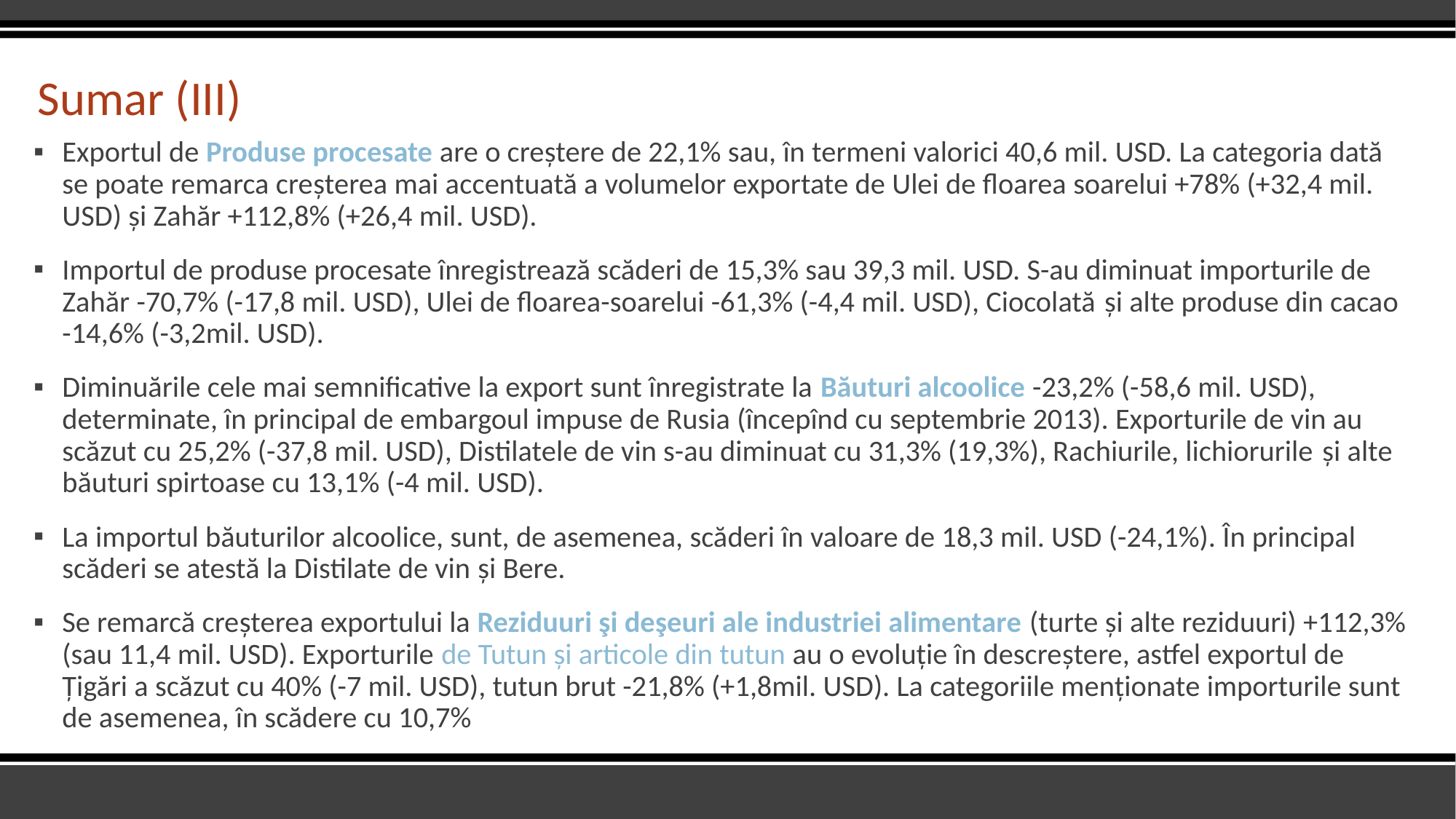

# Sumar (III)
Exportul de Produse procesate are o creștere de 22,1% sau, în termeni valorici 40,6 mil. USD. La categoria dată se poate remarca creșterea mai accentuată a volumelor exportate de Ulei de floarea soarelui +78% (+32,4 mil. USD) și Zahăr +112,8% (+26,4 mil. USD).
Importul de produse procesate înregistrează scăderi de 15,3% sau 39,3 mil. USD. S-au diminuat importurile de Zahăr -70,7% (-17,8 mil. USD), Ulei de floarea-soarelui -61,3% (-4,4 mil. USD), Ciocolată și alte produse din cacao -14,6% (-3,2mil. USD).
Diminuările cele mai semnificative la export sunt înregistrate la Băuturi alcoolice -23,2% (-58,6 mil. USD), determinate, în principal de embargoul impuse de Rusia (începînd cu septembrie 2013). Exporturile de vin au scăzut cu 25,2% (-37,8 mil. USD), Distilatele de vin s-au diminuat cu 31,3% (19,3%), Rachiurile, lichiorurile și alte băuturi spirtoase cu 13,1% (-4 mil. USD).
La importul băuturilor alcoolice, sunt, de asemenea, scăderi în valoare de 18,3 mil. USD (-24,1%). În principal scăderi se atestă la Distilate de vin și Bere.
Se remarcă creșterea exportului la Reziduuri şi deşeuri ale industriei alimentare (turte și alte reziduuri) +112,3% (sau 11,4 mil. USD). Exporturile de Tutun și articole din tutun au o evoluție în descreștere, astfel exportul de Țigări a scăzut cu 40% (-7 mil. USD), tutun brut -21,8% (+1,8mil. USD). La categoriile menționate importurile sunt de asemenea, în scădere cu 10,7%